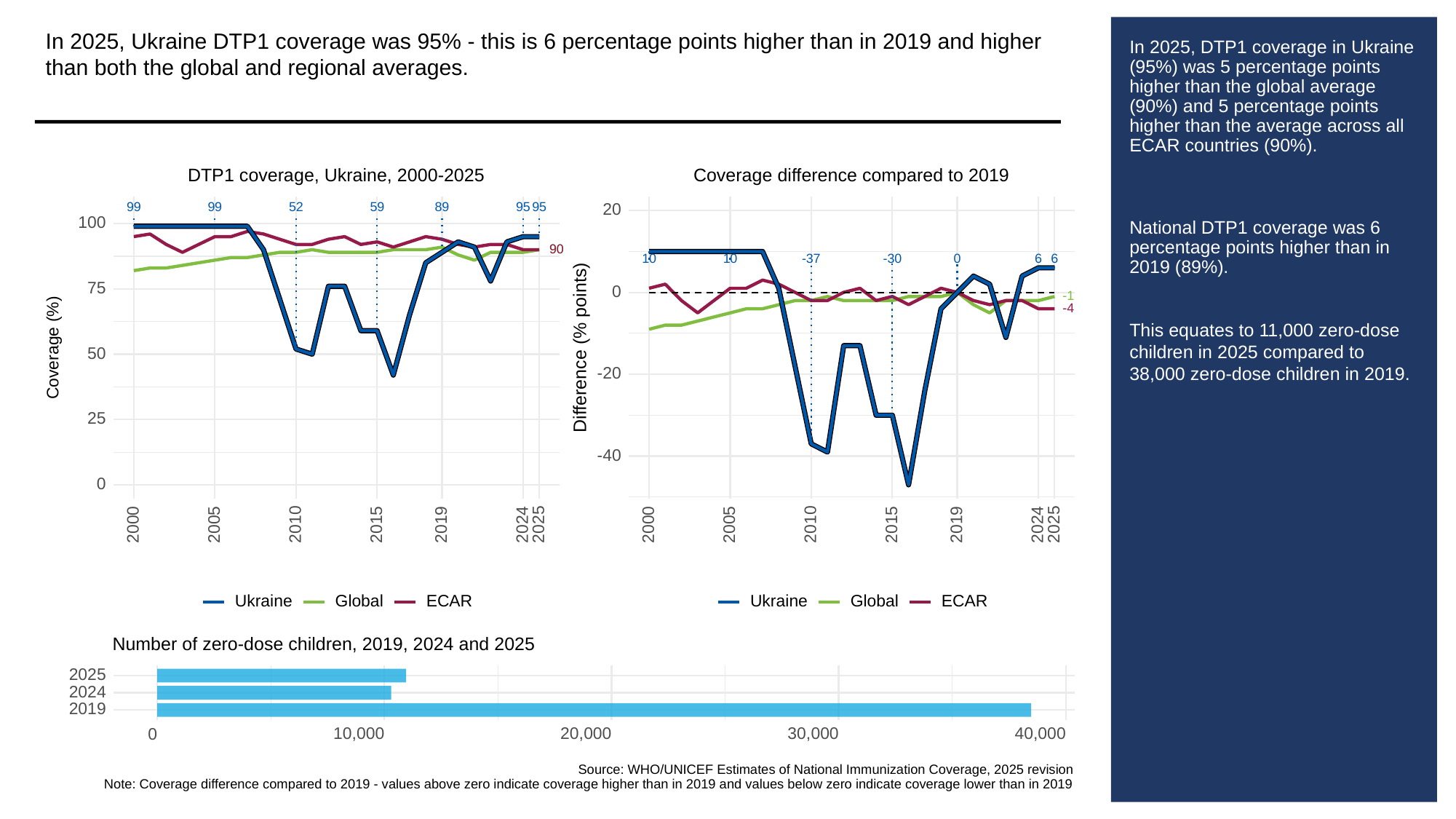

In 2025, Ukraine DTP1 coverage was 95% - this is 6 percentage points higher than in 2019 and higher than both the global and regional averages.
# In 2025, DTP1 coverage in Ukraine (95%) was 5 percentage points higher than the global average (90%) and 5 percentage points higher than the average across all ECAR countries (90%).

National DTP1 coverage was 6 percentage points higher than in 2019 (89%).

This equates to 11,000 zero-dose children in 2025 compared to 38,000 zero-dose children in 2019.

Coverage difference compared to 2019
DTP1 coverage, Ukraine, 2000-2025

99
99
52
59
89
95
95
20

100

90
90

-37
-30
10
10
0
6
6

75
0

-1

-4

Difference (% points)
Coverage (%)
50

-20

25

-40

0

2000
2005
2010
2015
2019
2024
2025
2000
2005
2010
2015
2019
2024
2025
Global
ECAR
Global
ECAR
Ukraine
Ukraine

Number of zero-dose children, 2019, 2024 and 2025

2025

2024

2019

10,000
20,000
30,000
40,000
0
Source: WHO/UNICEF Estimates of National Immunization Coverage, 2025 revision
Note: Coverage difference compared to 2019 - values above zero indicate coverage higher than in 2019 and values below zero indicate coverage lower than in 2019